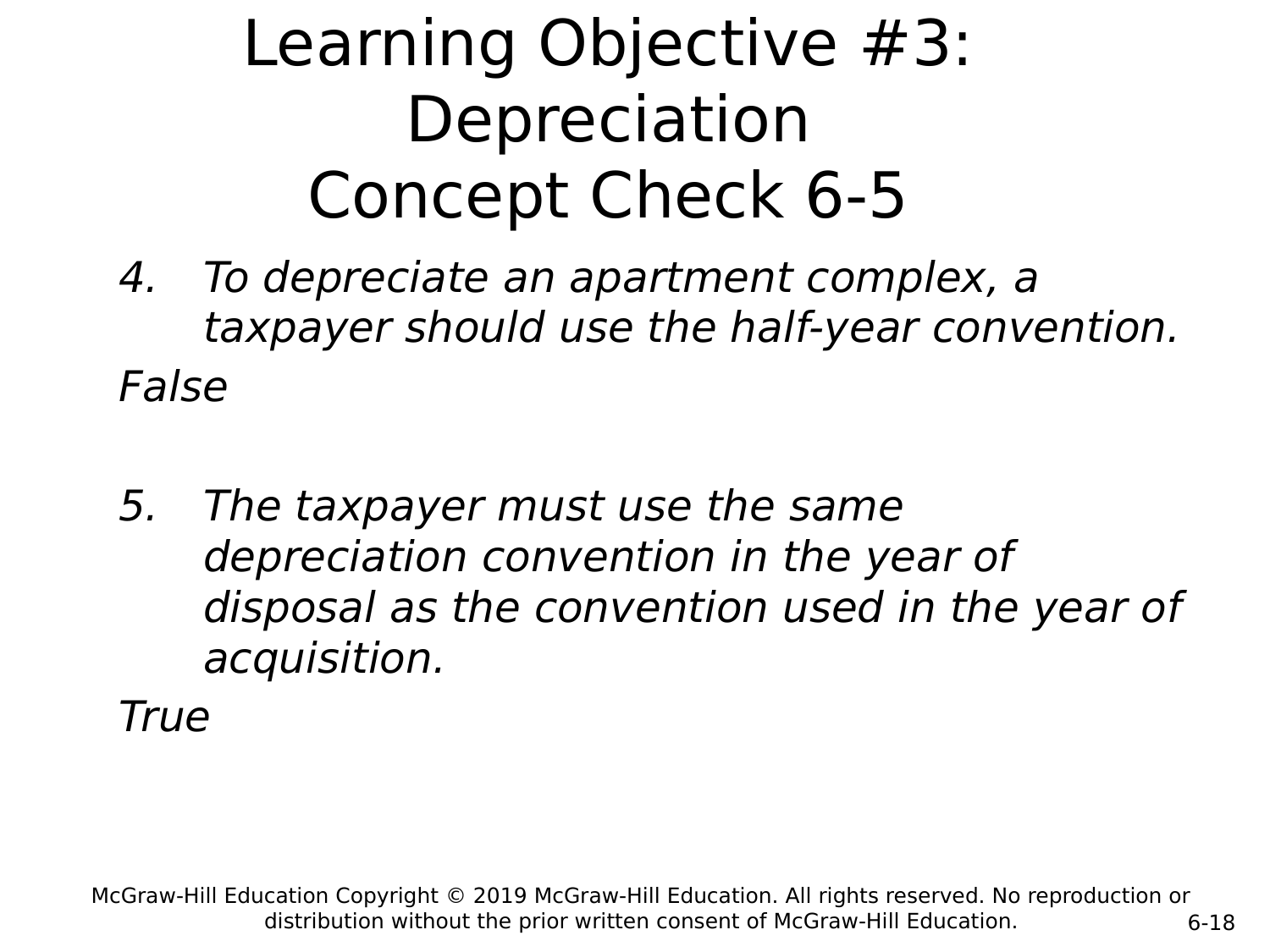

Learning Objective #3: Depreciation
Concept Check 6-5
To depreciate an apartment complex, a taxpayer should use the half-year convention.
False

The taxpayer must use the same depreciation convention in the year of disposal as the convention used in the year of acquisition.
True
McGraw-Hill Education Copyright © 2019 McGraw-Hill Education. All rights reserved. No reproduction or distribution without the prior written consent of McGraw-Hill Education.
6-18